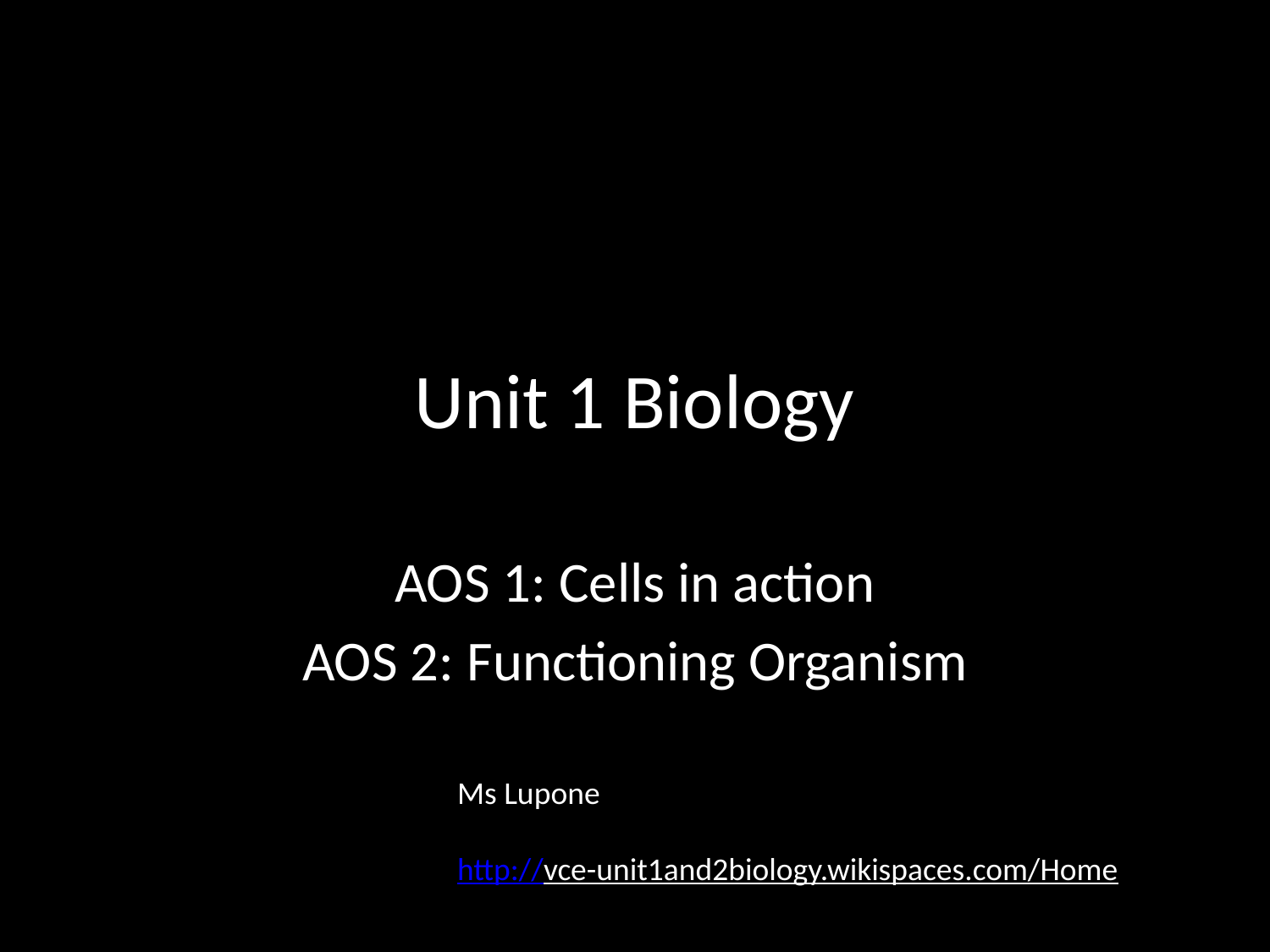

# Unit 1 Biology
AOS 1: Cells in action
AOS 2: Functioning Organism
Ms Lupone

http://vce-unit1and2biology.wikispaces.com/Home